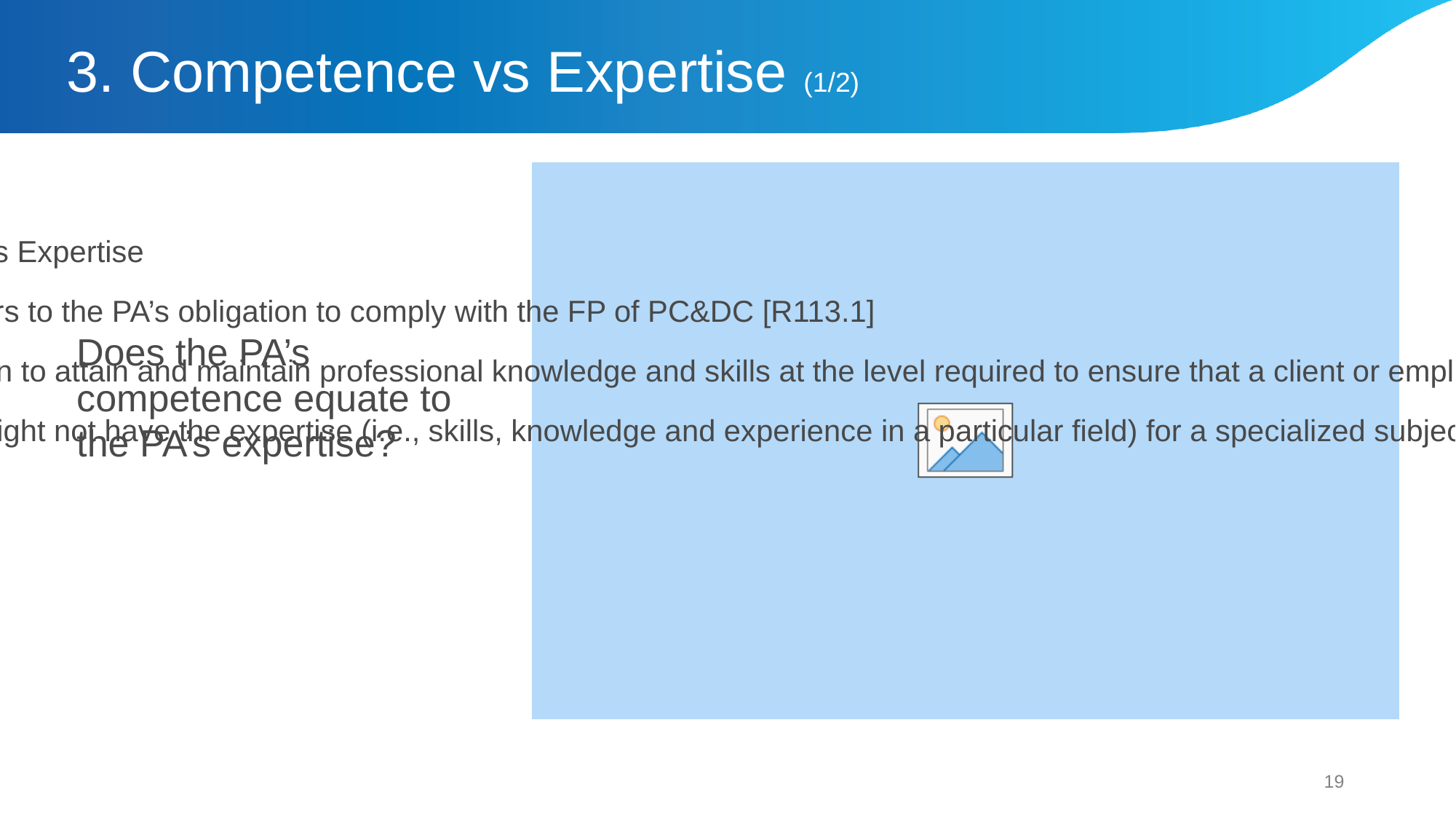

# 3. Competence vs Expertise (1/2)
TF Response:
PA’s Competence ≠ PA’s Expertise
Competence: Refers to the PA’s obligation to comply with the FP of PC&DC [R113.1]
General expectation to attain and maintain professional knowledge and skills at the level required to ensure that a client or employing organization receives competent professional service
However, the PA might not have the expertise (i.e., skills, knowledge and experience in a particular field) for a specialized subject matter
Does the PA’s competence equate to the PA’s expertise?
19